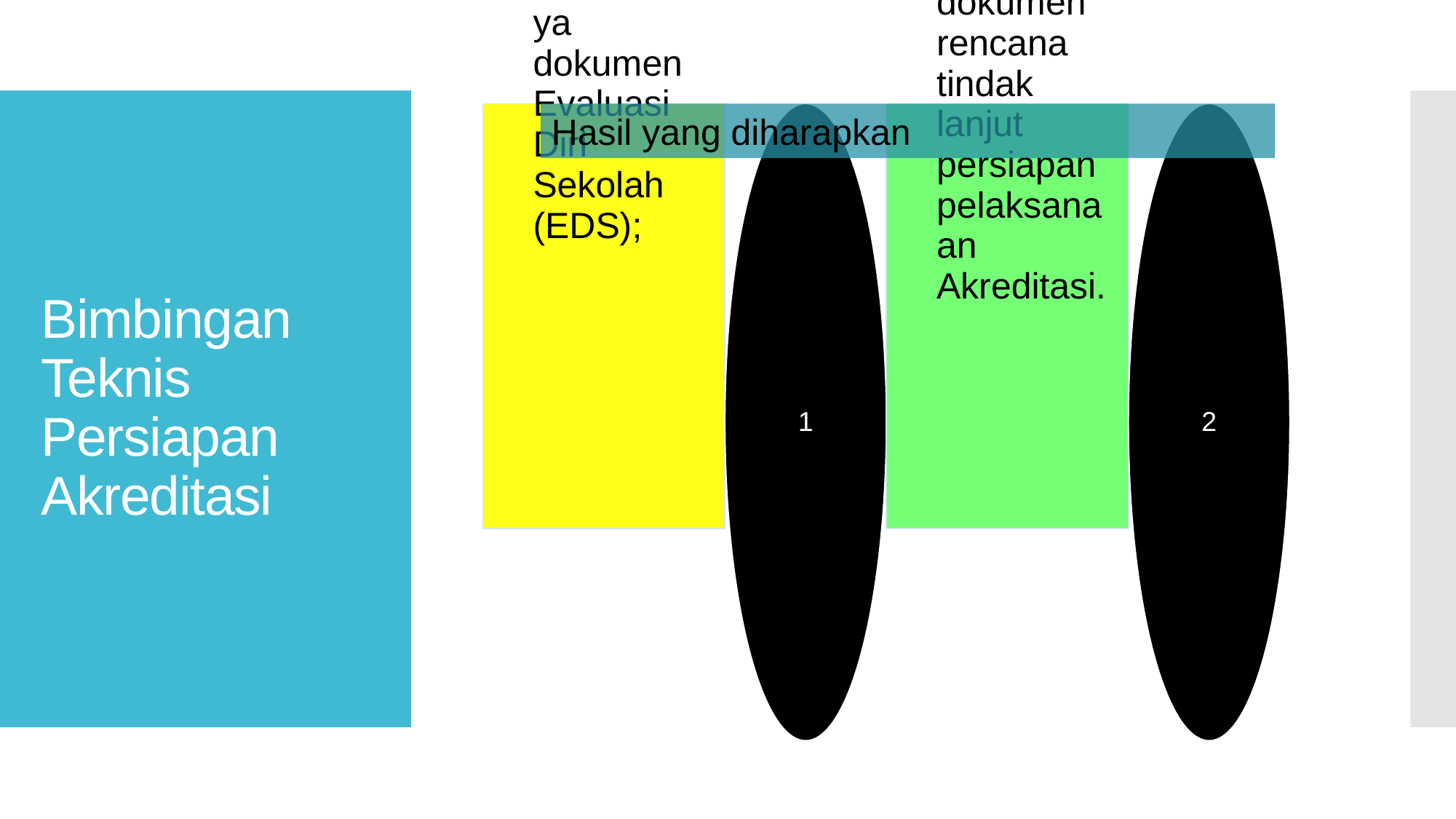

1
2
Hasil yang diharapkan
# Bimbingan Teknis Persiapan Akreditasi